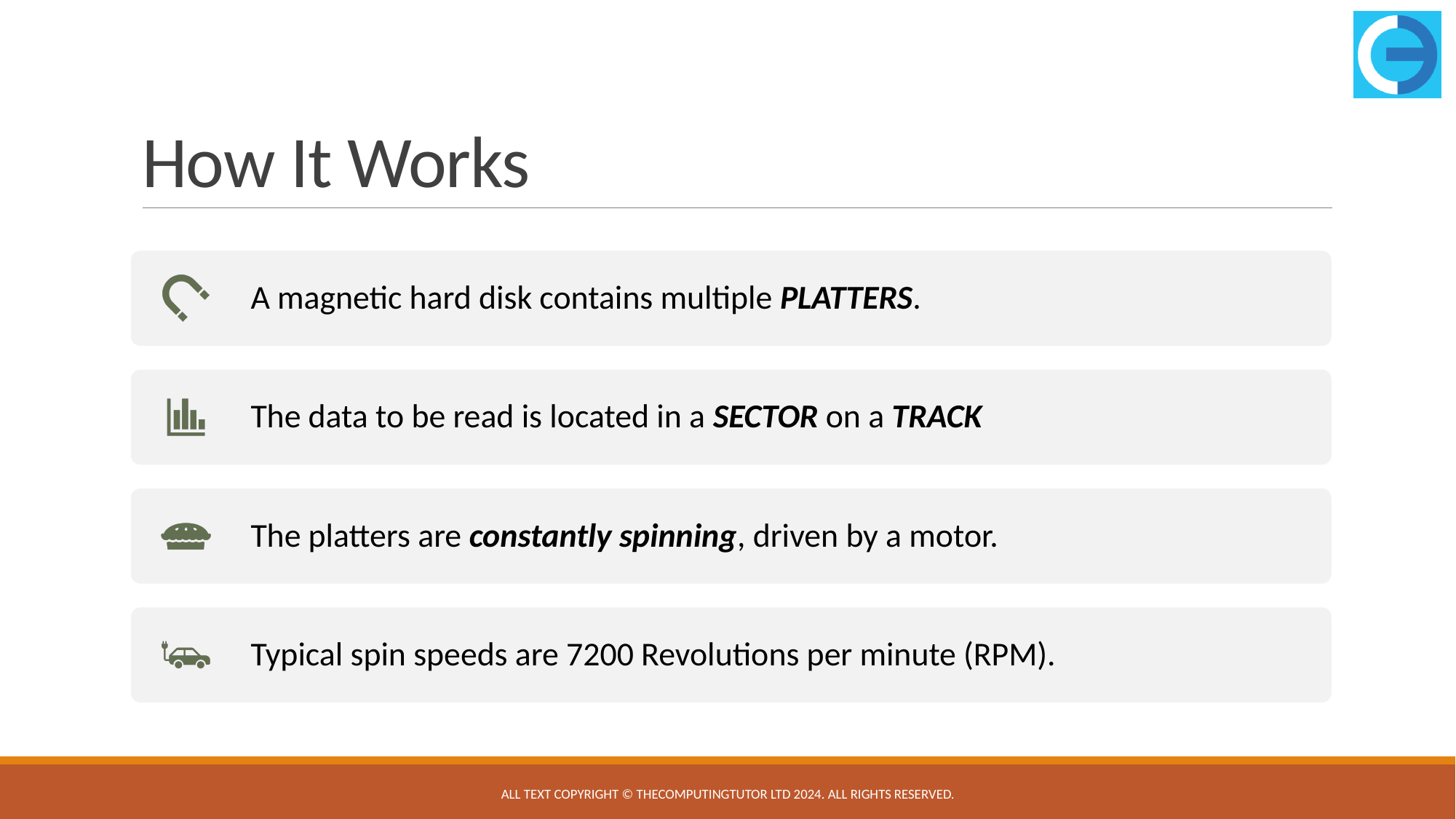

# How It Works
A magnetic hard disk contains multiple PLATTERS.
The data to be read is located in a SECTOR on a TRACK
The platters are constantly spinning, driven by a motor.
Typical spin speeds are 7200 Revolutions per minute (RPM).
All text copyright © TheComputingTutor Ltd 2024. All rights Reserved.